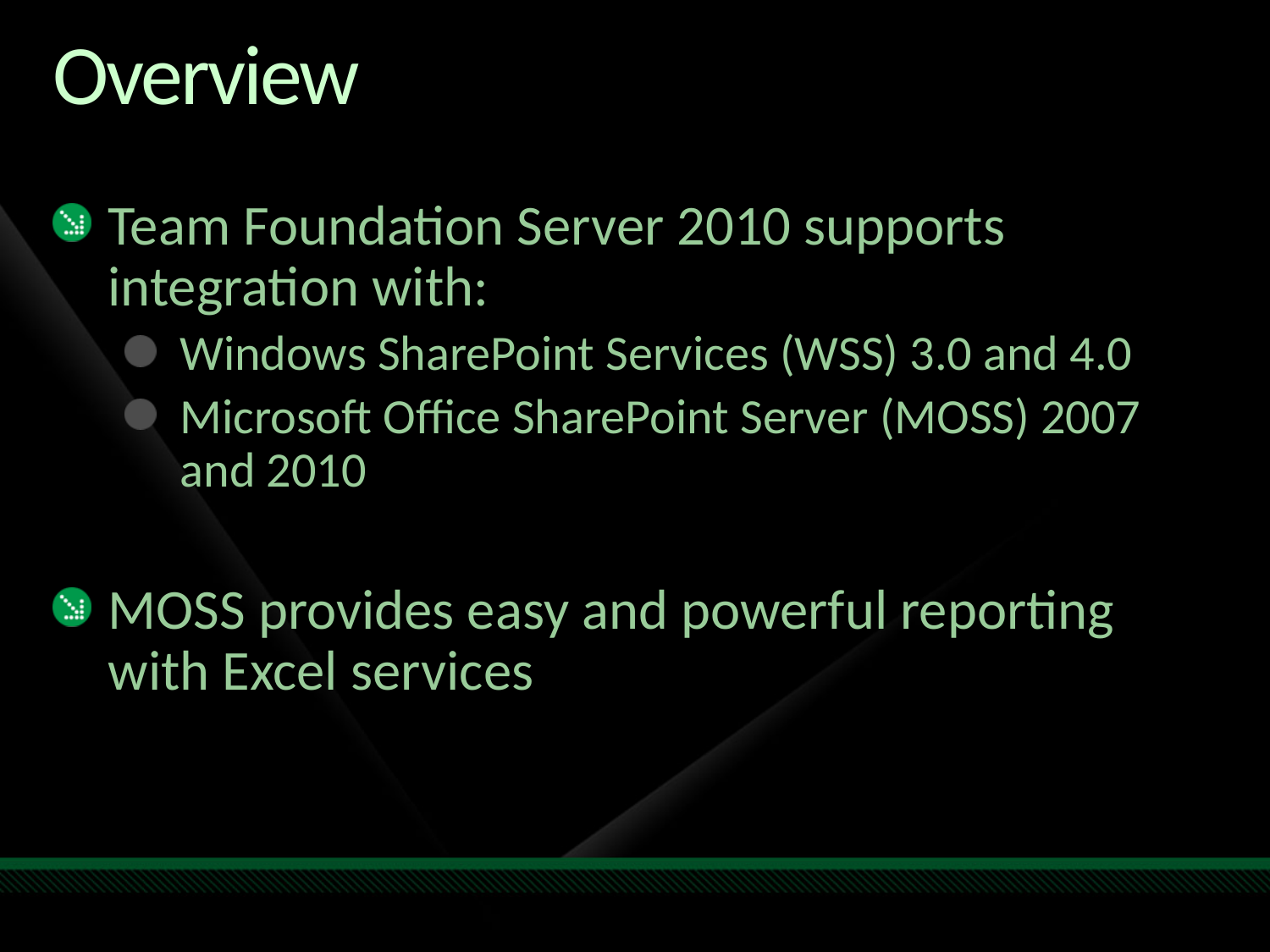

# Overview
Team Foundation Server 2010 supports integration with:
Windows SharePoint Services (WSS) 3.0 and 4.0
Microsoft Office SharePoint Server (MOSS) 2007 and 2010

MOSS provides easy and powerful reporting with Excel services